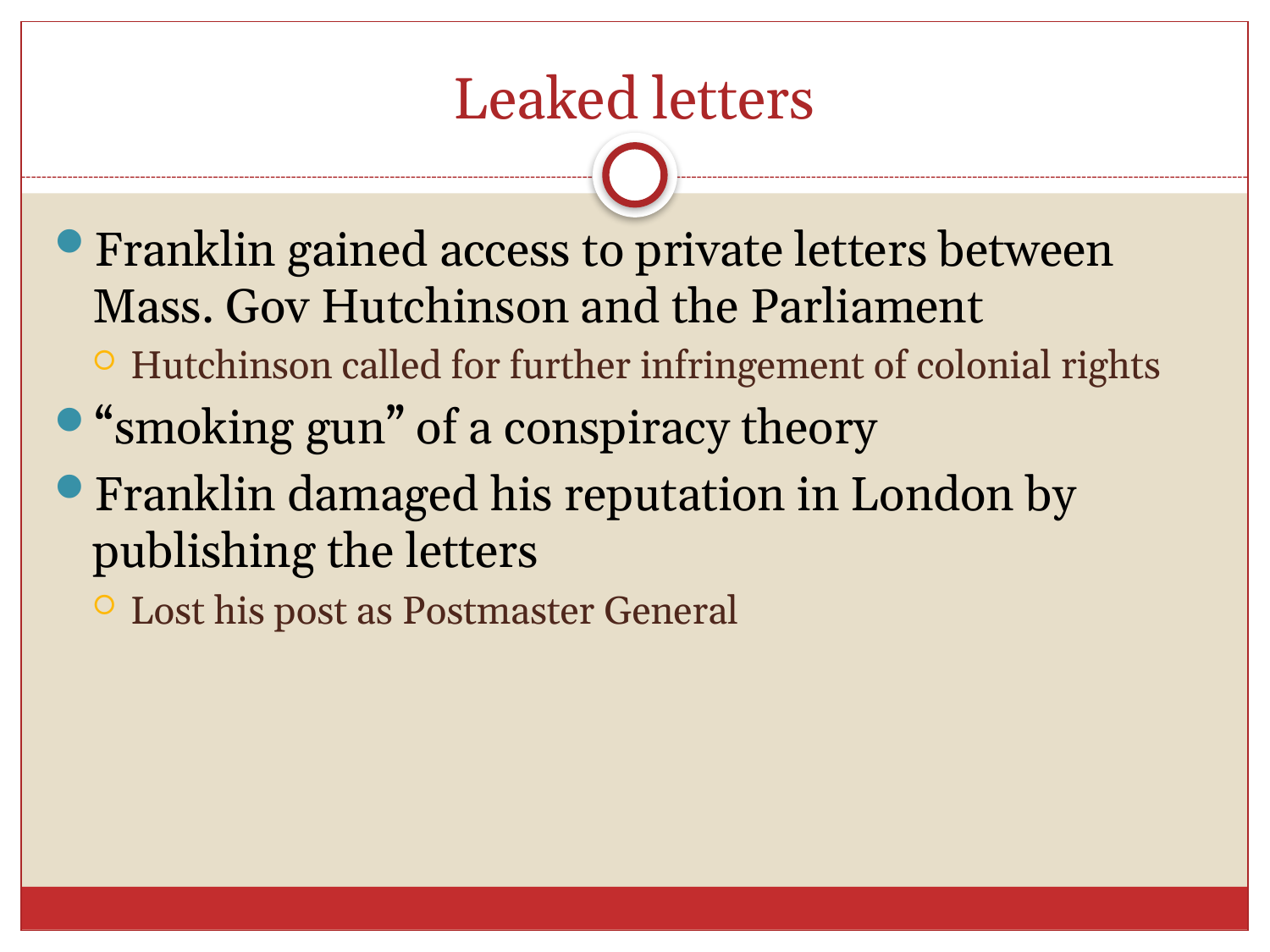

# Leaked letters
Franklin gained access to private letters between Mass. Gov Hutchinson and the Parliament
Hutchinson called for further infringement of colonial rights
“smoking gun” of a conspiracy theory
Franklin damaged his reputation in London by publishing the letters
Lost his post as Postmaster General